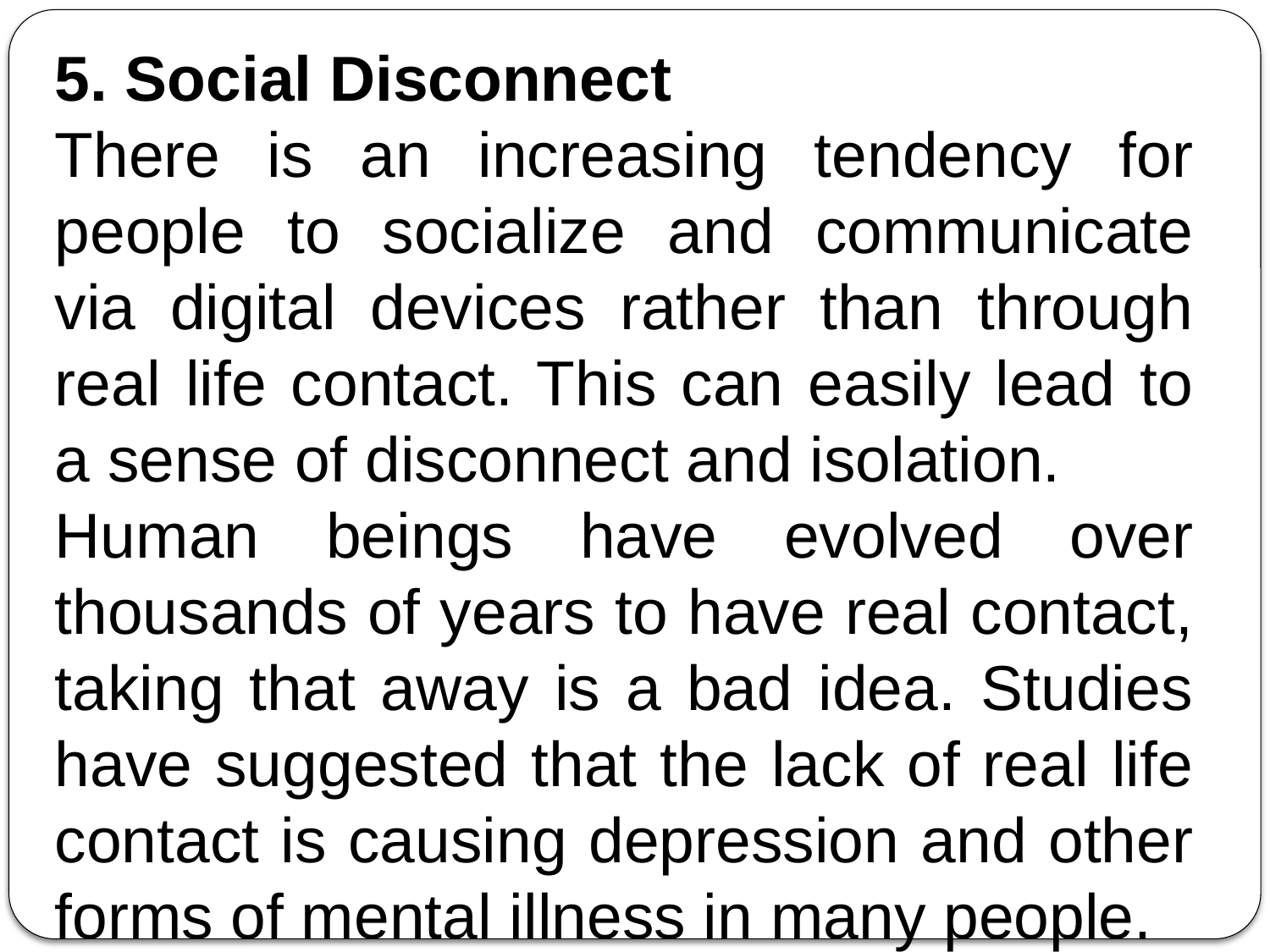

5. Social Disconnect
There is an increasing tendency for people to socialize and communicate via digital devices rather than through real life contact. This can easily lead to a sense of disconnect and isolation.
Human beings have evolved over thousands of years to have real contact, taking that away is a bad idea. Studies have suggested that the lack of real life contact is causing depression and other forms of mental illness in many people.